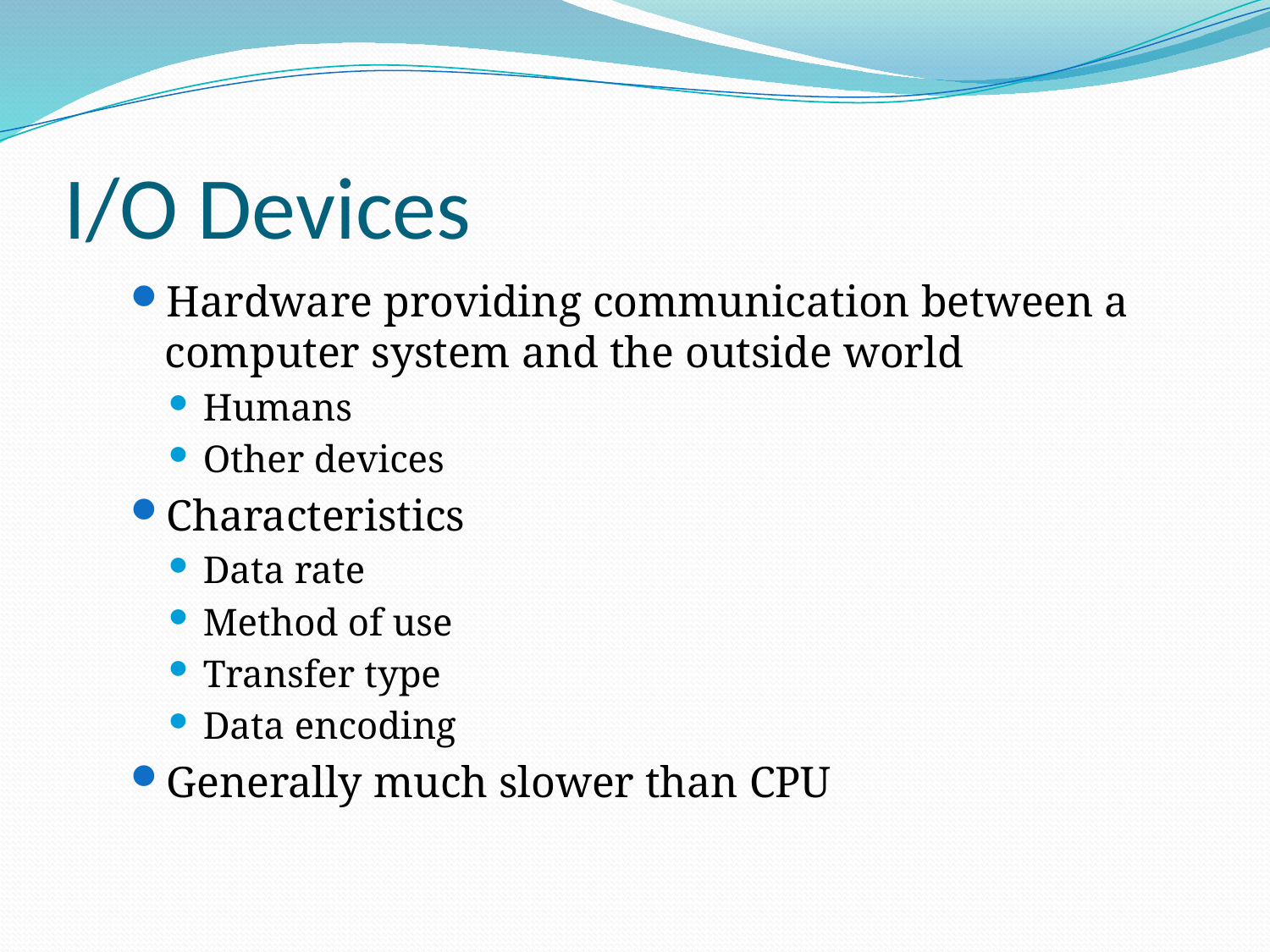

# I/O Devices
Hardware providing communication between a computer system and the outside world
Humans
Other devices
Characteristics
Data rate
Method of use
Transfer type
Data encoding
Generally much slower than CPU